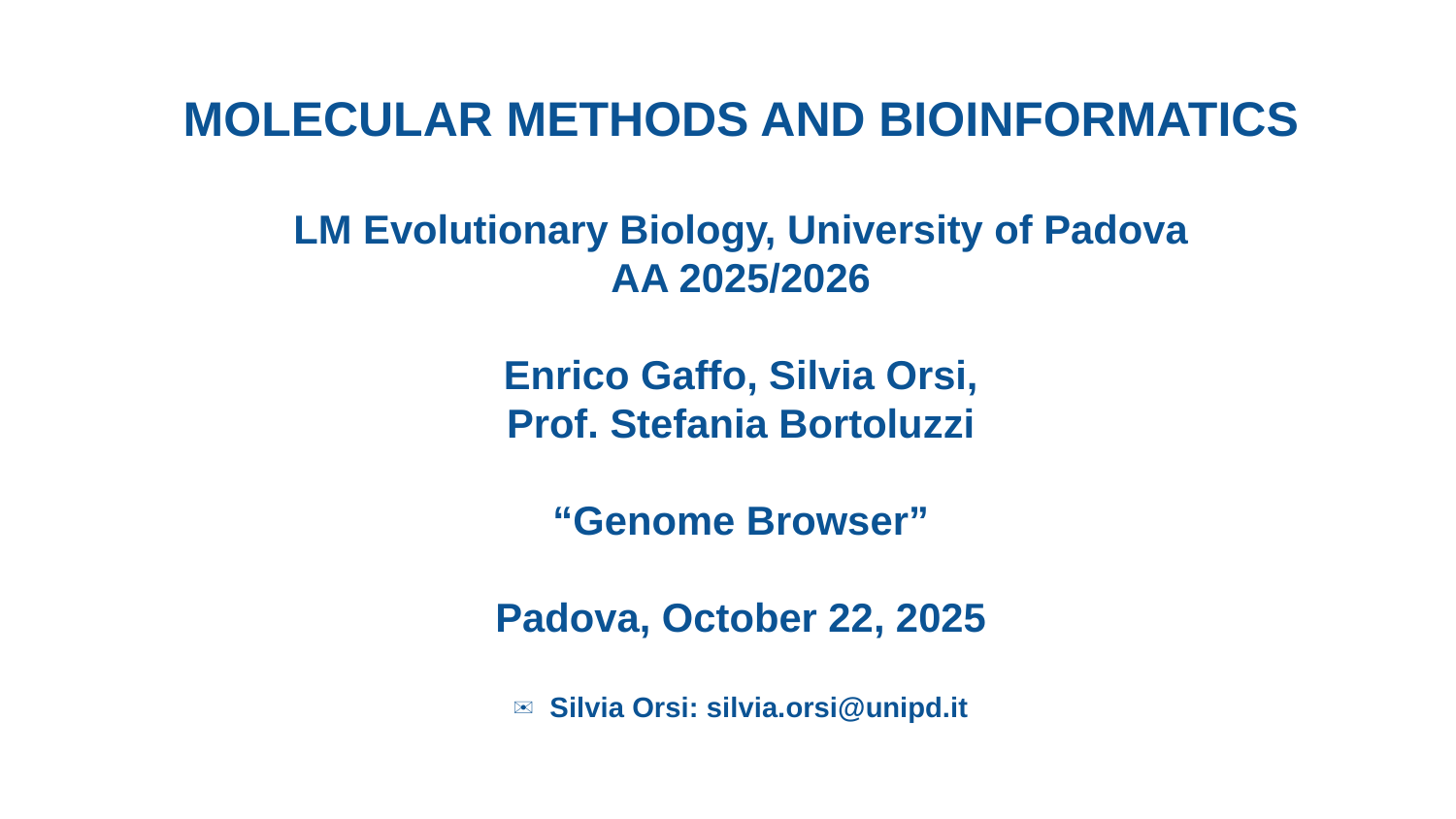

MOLECULAR METHODS AND BIOINFORMATICS

LM Evolutionary Biology, University of Padova
AA 2025/2026

Enrico Gaffo, Silvia Orsi,
Prof. Stefania Bortoluzzi

“Genome Browser”

Padova, October 22, 2025

✉  Silvia Orsi: silvia.orsi@unipd.it